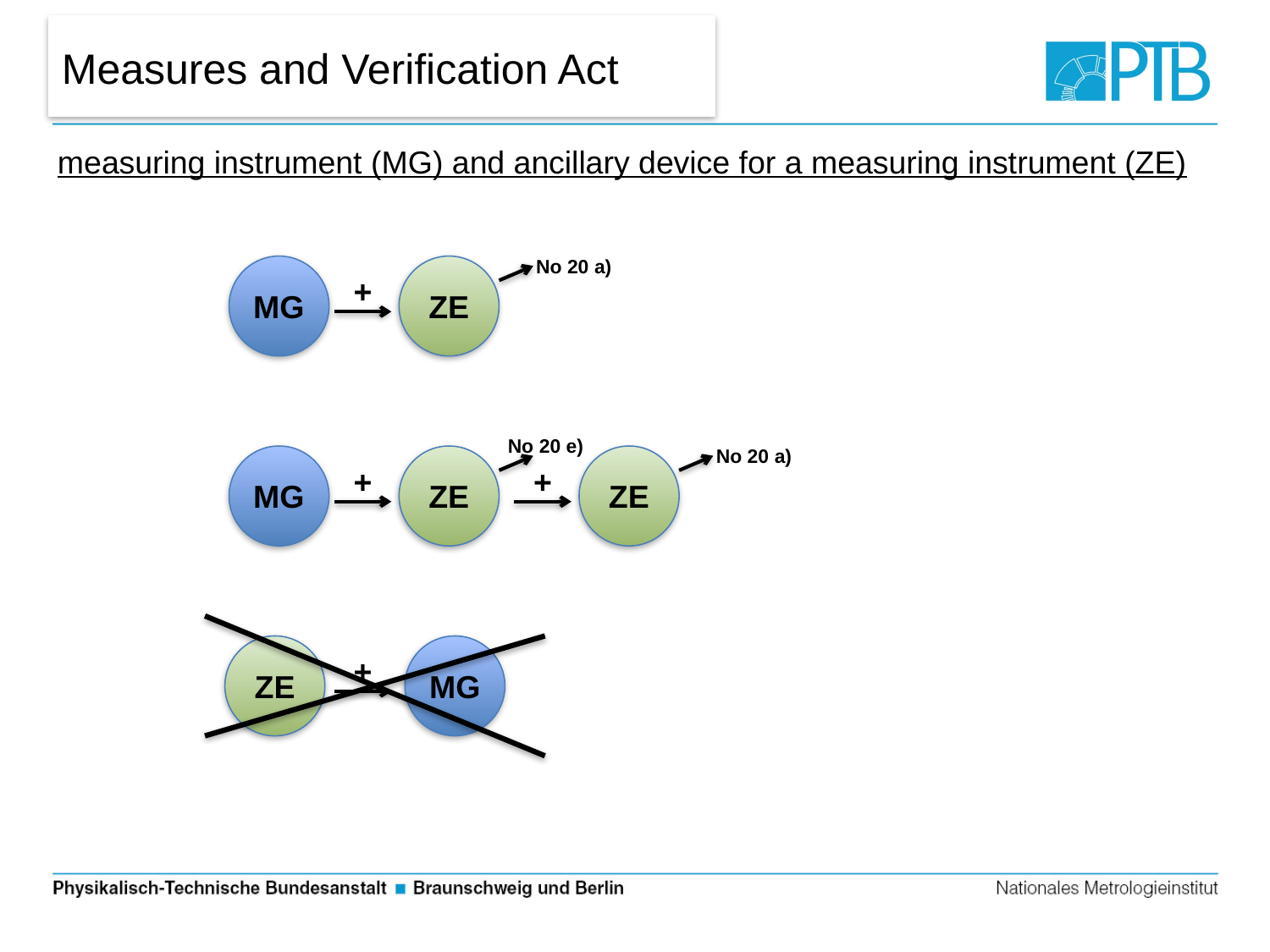

Measures and Verification Act
measuring instrument (MG) and ancillary device for a measuring instrument (ZE)
No 20 a)

MG

ZE
+
No 20 e)
No 20 a)

MG

ZE

ZE
+
+

ZE

MG
+